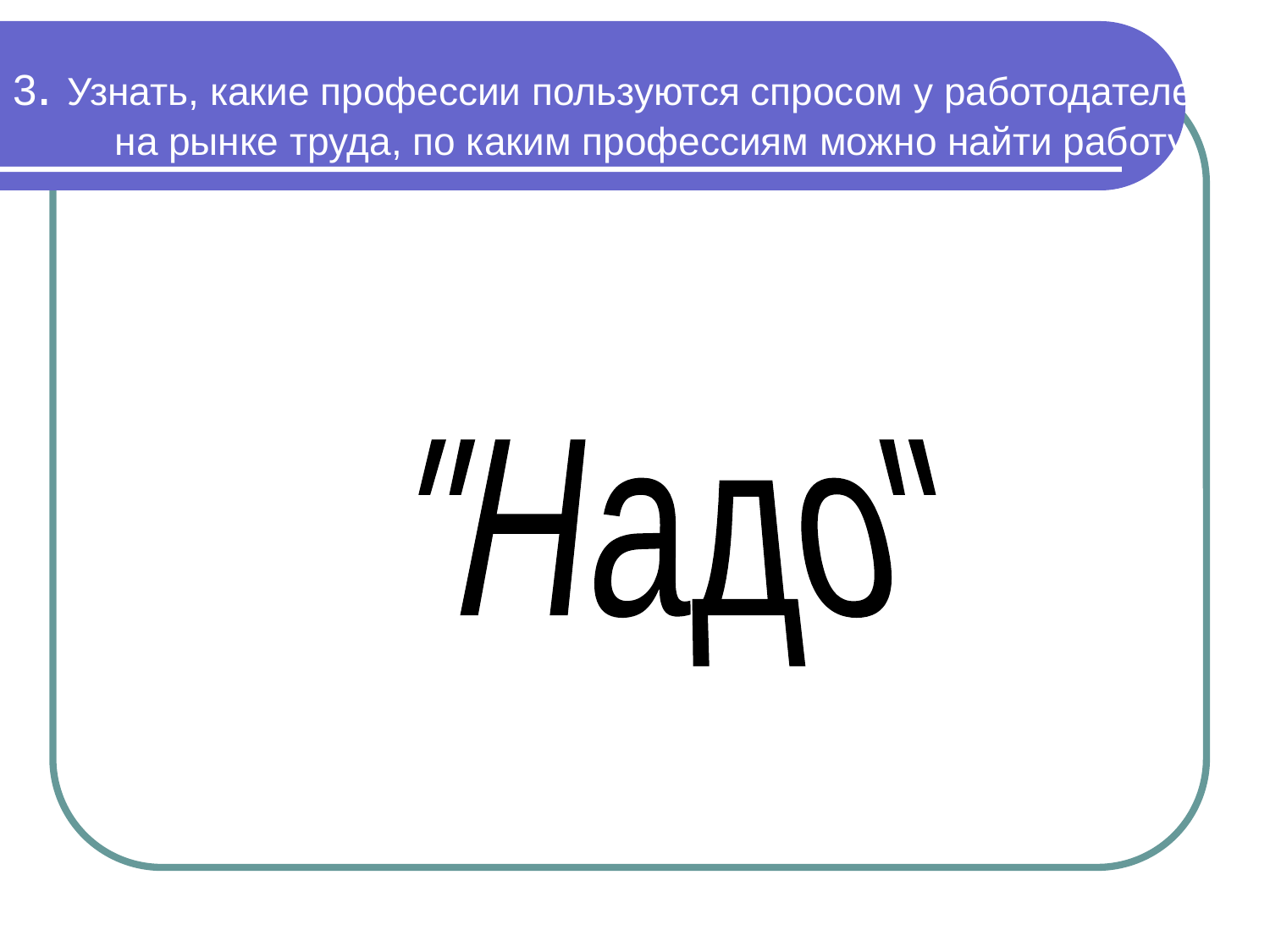

# 3. Узнать, какие профессии пользуются спросом у работодателей на рынке труда, по каким профессиям можно найти работу.

"Надо"